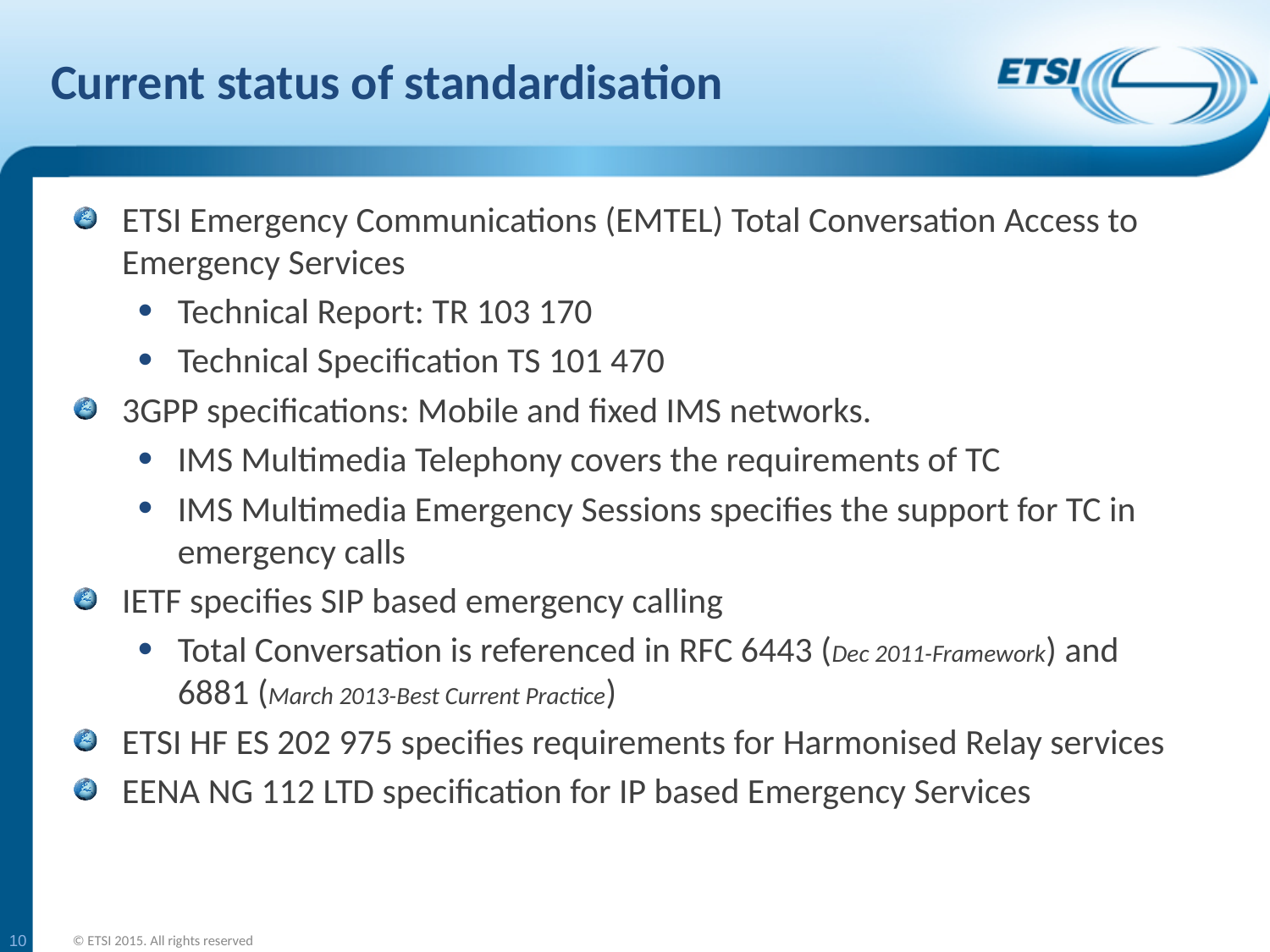

# Current status of standardisation
ETSI Emergency Communications (EMTEL) Total Conversation Access to Emergency Services
Technical Report: TR 103 170
Technical Specification TS 101 470
3GPP specifications: Mobile and fixed IMS networks.
IMS Multimedia Telephony covers the requirements of TC
IMS Multimedia Emergency Sessions specifies the support for TC in emergency calls
IETF specifies SIP based emergency calling
Total Conversation is referenced in RFC 6443 (Dec 2011-Framework) and 6881 (March 2013-Best Current Practice)
ETSI HF ES 202 975 specifies requirements for Harmonised Relay services
EENA NG 112 LTD specification for IP based Emergency Services
10
© ETSI 2015. All rights reserved